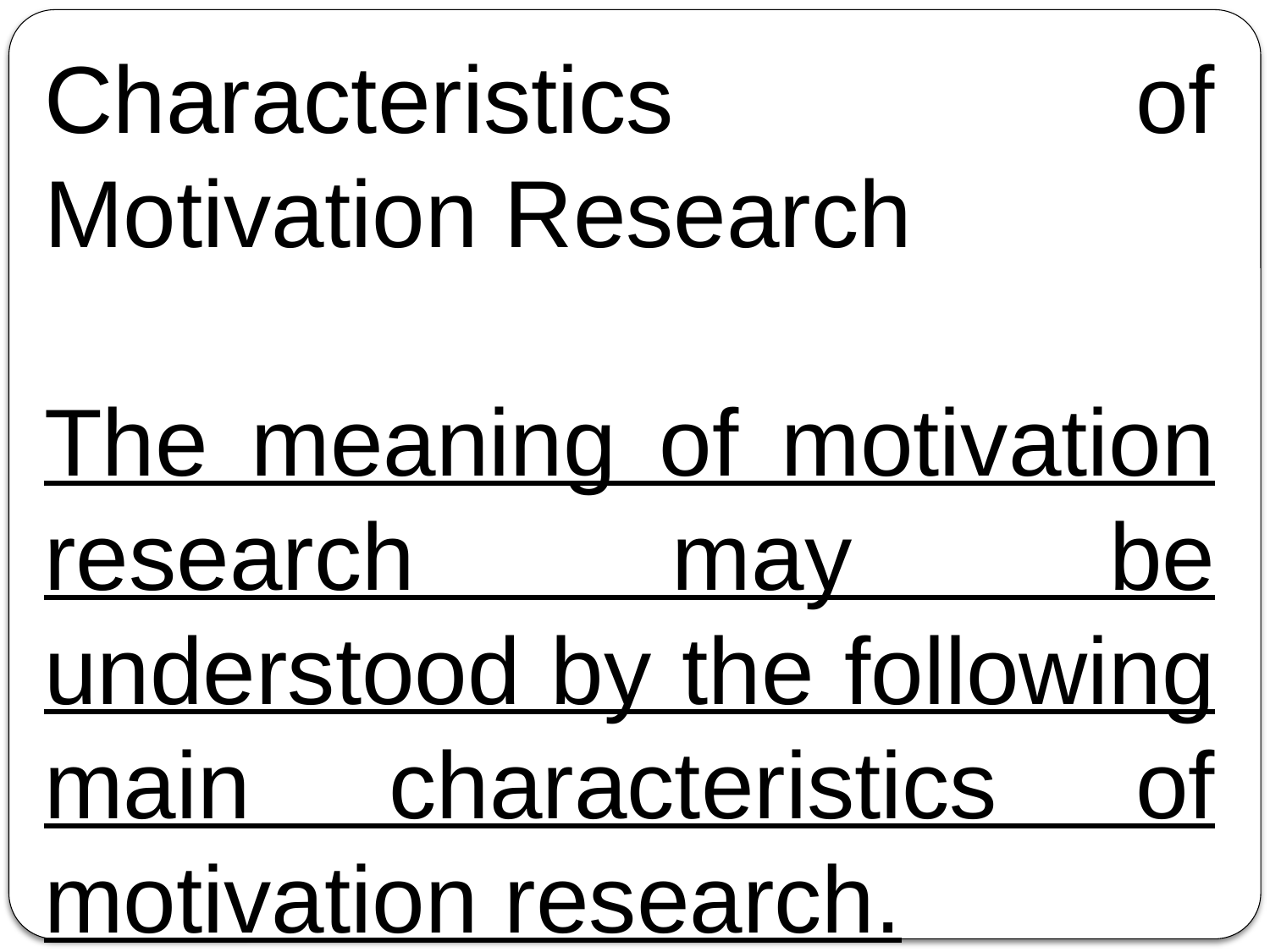

Characteristics of Motivation Research

The meaning of motivation research may be understood by the following main characteristics of motivation research.